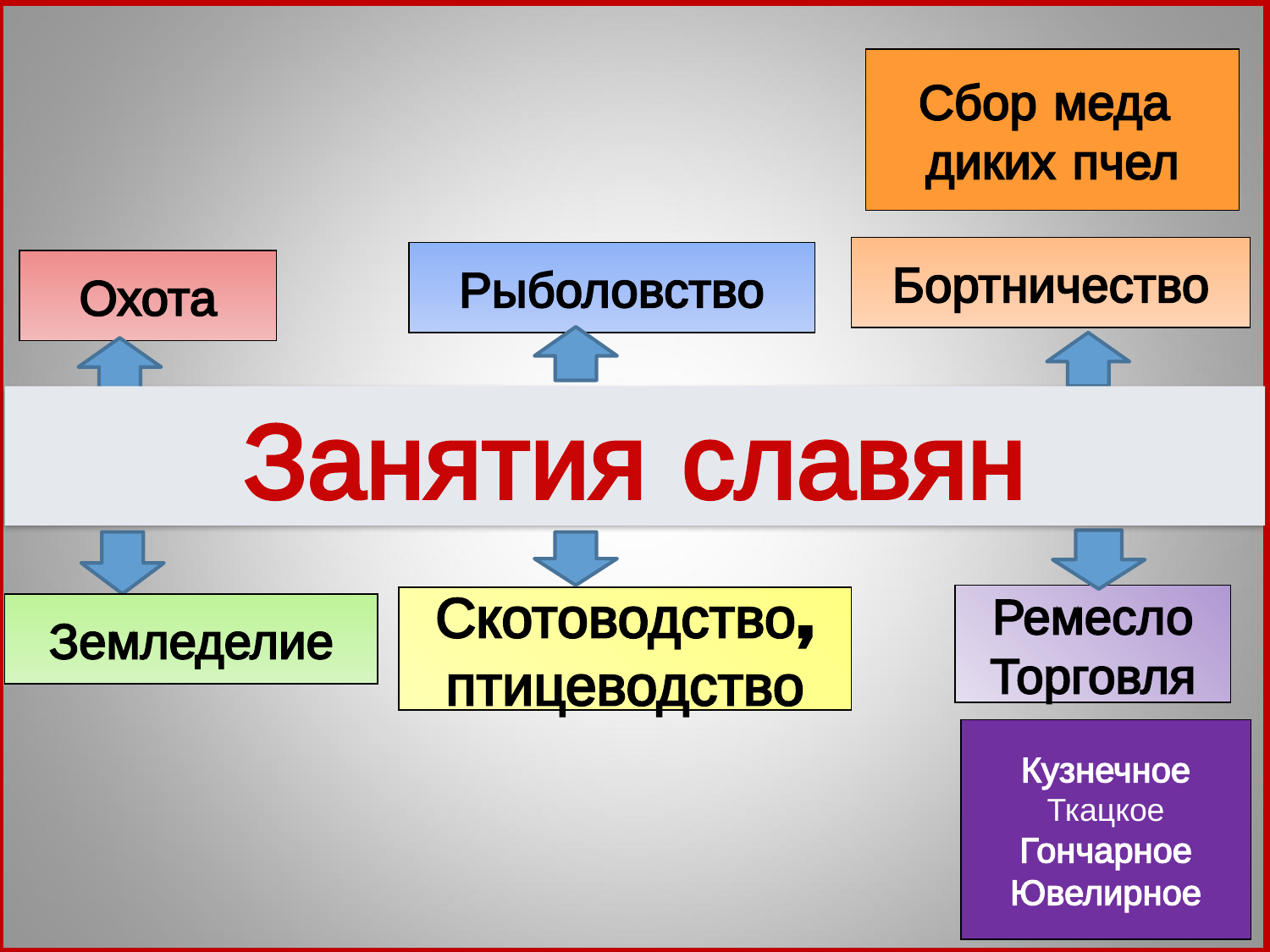

Сбор меда
диких пчел
Бортничество
Рыболовство
Охота

Занятия славян

Ремесло
Торговля
Скотоводство,
птицеводство
Земледелие
Кузнечное
Ткацкое
Гончарное
Ювелирное